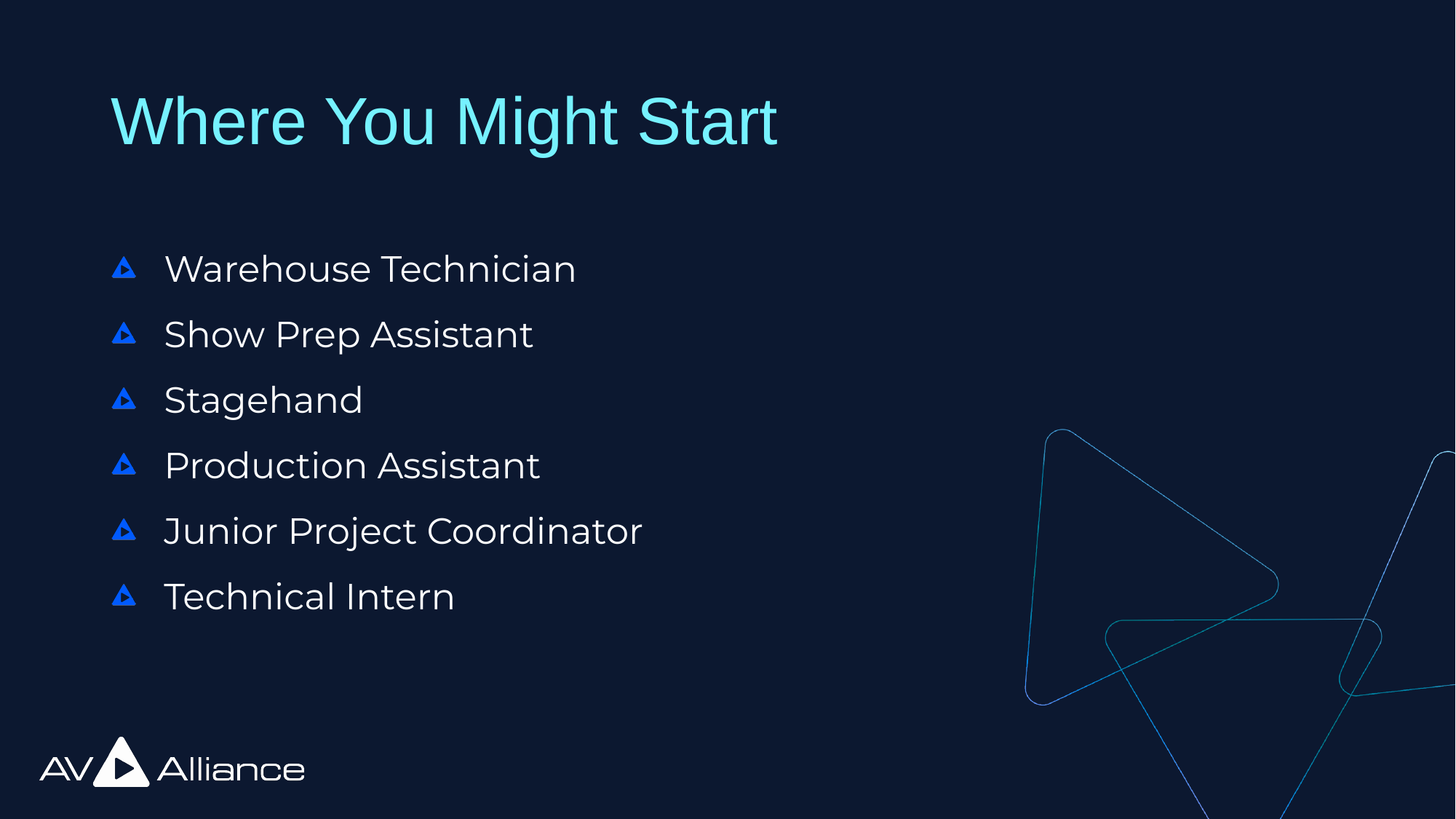

# Where You Might Start
Warehouse Technician
Show Prep Assistant
Stagehand
Production Assistant
Junior Project Coordinator
Technical Intern